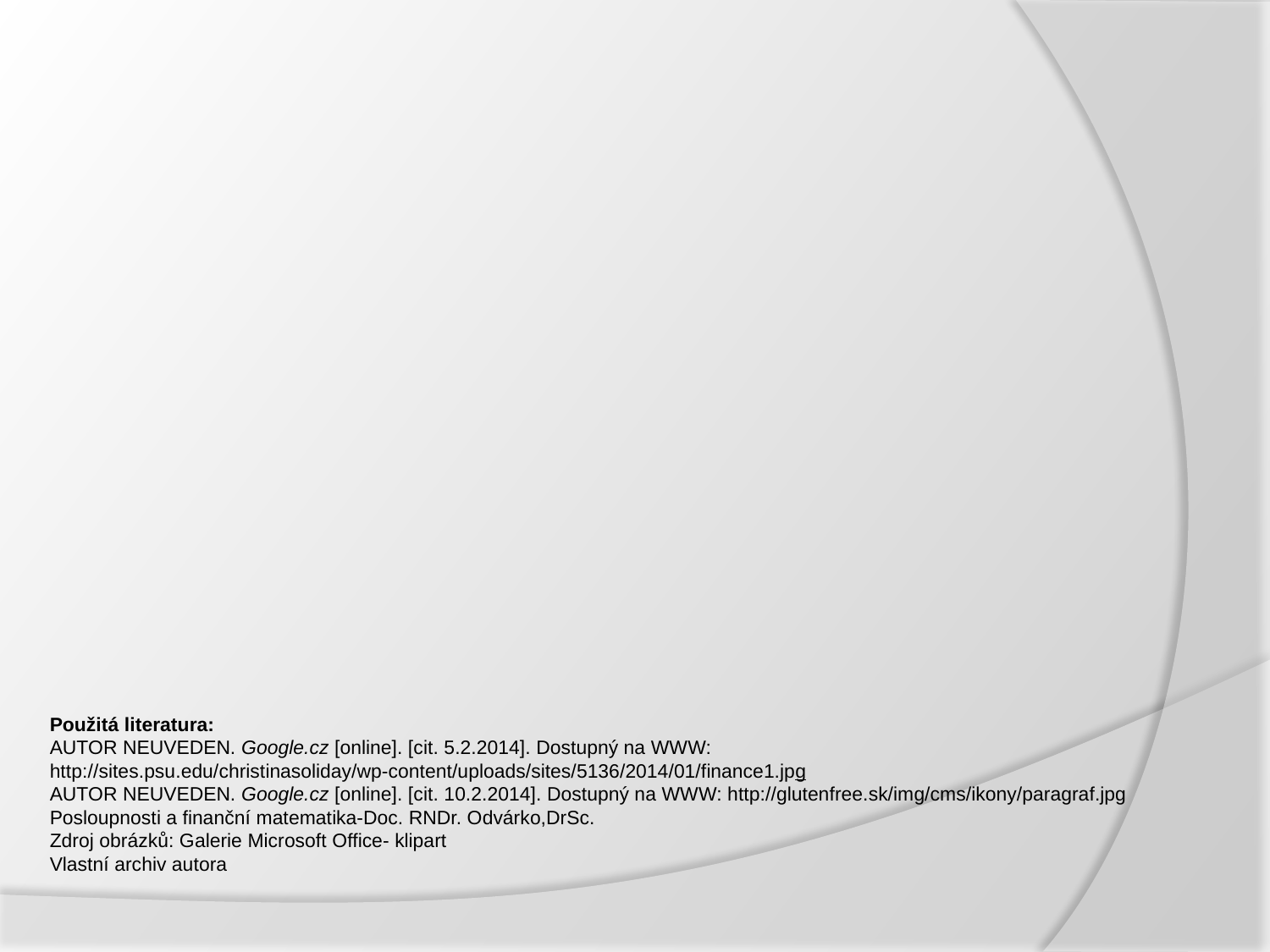

Použitá literatura:
AUTOR NEUVEDEN. Google.cz [online]. [cit. 5.2.2014]. Dostupný na WWW:
http://sites.psu.edu/christinasoliday/wp-content/uploads/sites/5136/2014/01/finance1.jpg
AUTOR NEUVEDEN. Google.cz [online]. [cit. 10.2.2014]. Dostupný na WWW: http://glutenfree.sk/img/cms/ikony/paragraf.jpg
Posloupnosti a finanční matematika-Doc. RNDr. Odvárko,DrSc.
Zdroj obrázků: Galerie Microsoft Office- klipart
Vlastní archiv autora